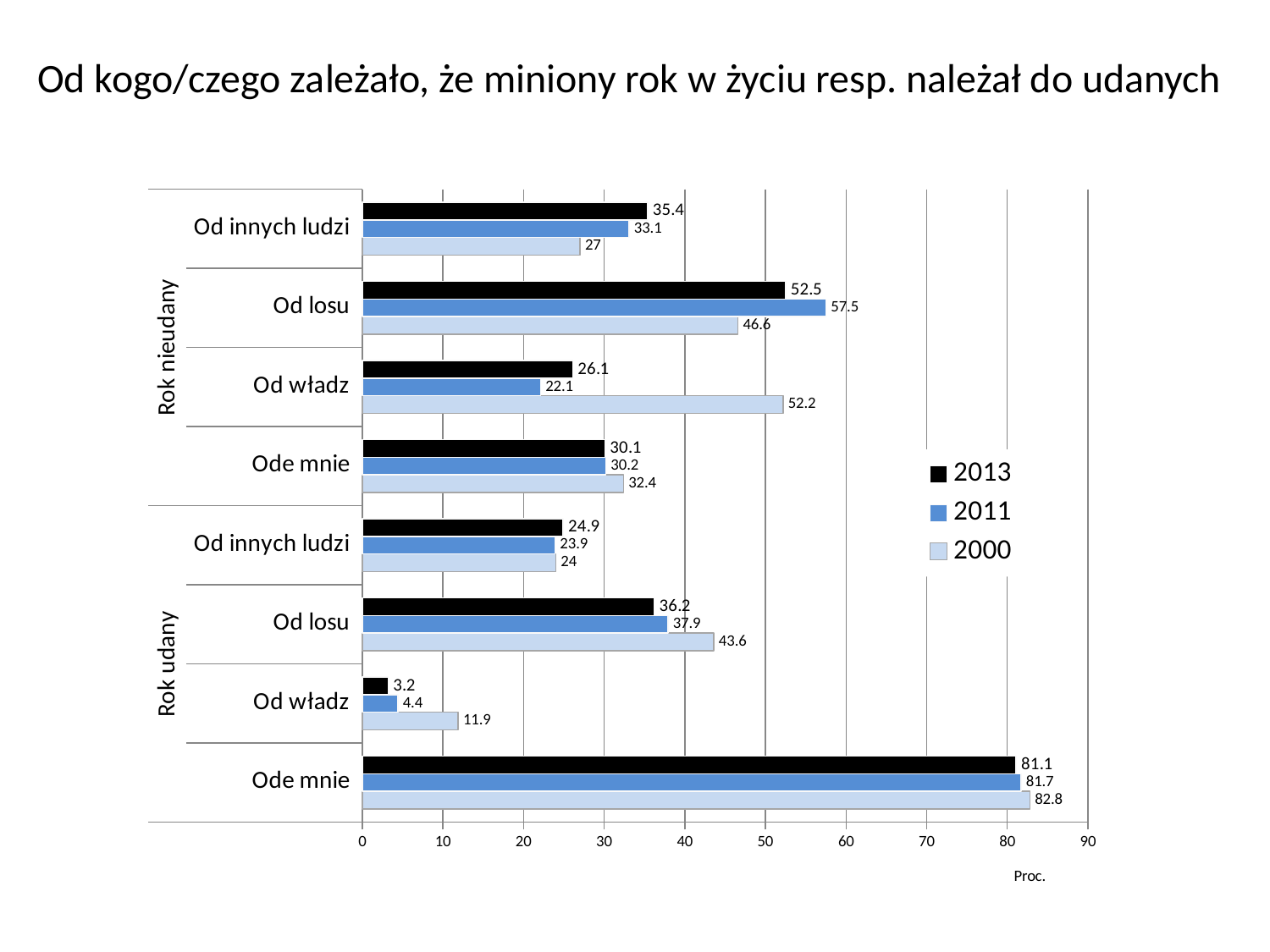

Od kogo/czego zależało, że miniony rok w życiu resp. należał do udanych

### Chart

| Category | 2000 | 2011 | 2013 |
|---|---|---|---|
| Ode mnie | 82.8 | 81.7 | 81.1 |
| Od władz | 11.9 | 4.4 | 3.2 |
| Od losu | 43.6 | 37.9 | 36.2 |
| Od innych ludzi | 24.0 | 23.9 | 24.9 |
| Ode mnie | 32.4 | 30.2 | 30.1 |
| Od władz | 52.2 | 22.1 | 26.1 |
| Od losu | 46.6 | 57.5 | 52.5 |
| Od innych ludzi | 27.0 | 33.1 | 35.4 |